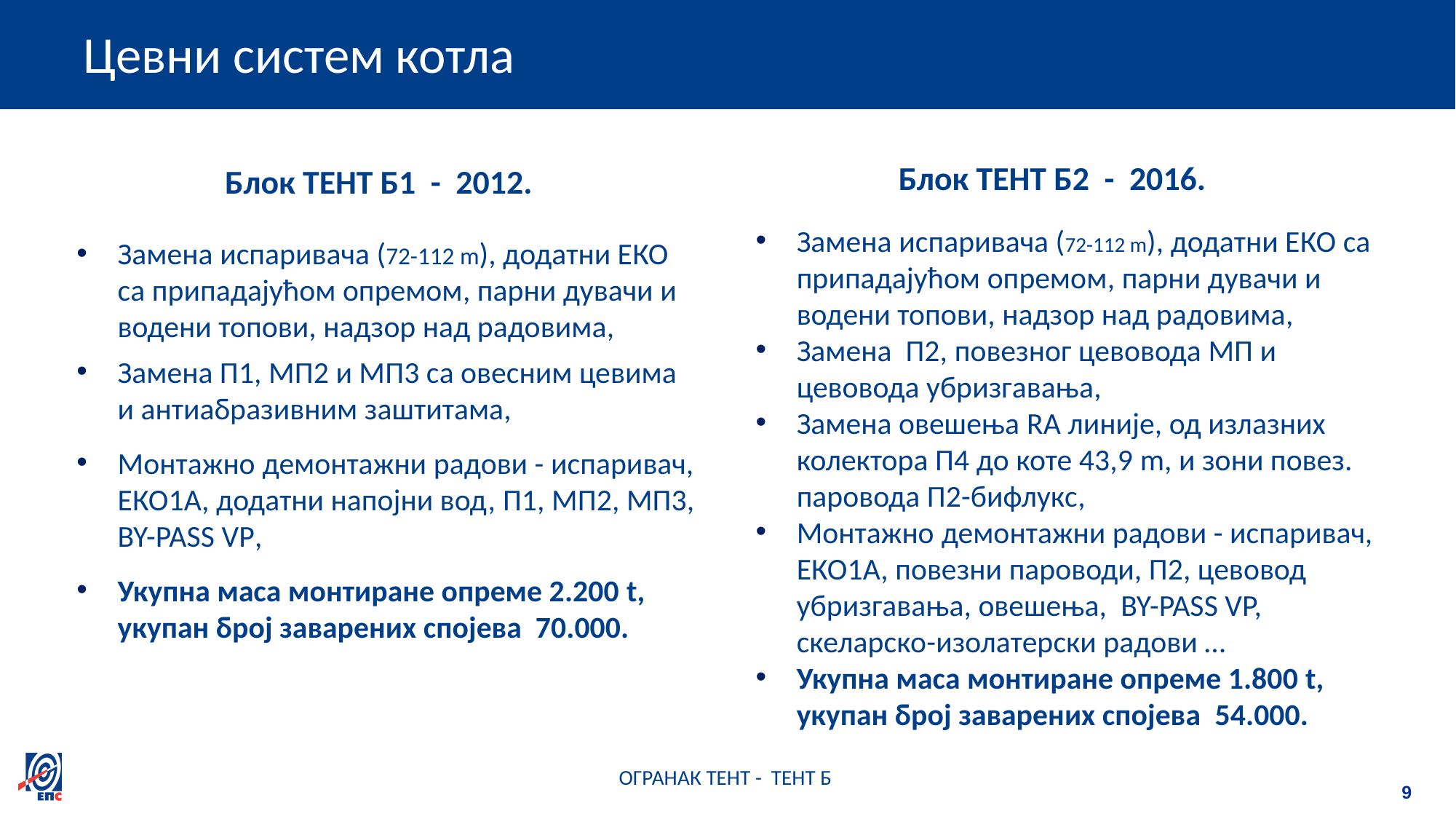

# Цевни систем котла
Блок ТЕНТ Б1  -  2012.
Блок ТЕНТ Б2  -  2016.
Замена испаривача (72-112 m), додатни ЕКО са припадајућом опремом, парни дувачи и водени топови, надзор над радовима,
Замена  П2, повезног цевовода МП и цевовода убризгавања,
Замена овешења RА линије, од излазних колектора П4 до коте 43,9 m, и зони повез. паровода П2-бифлукс,
Mонтажно демонтажни радови - испаривач, ЕКО1А, повезни пароводи, П2, цевовод убризгавања, овешења,  BY-PASS VP, скеларско-изолатерски радови …
Укупна маса монтиране опреме 1.800 t, укупан број заварених спојева  54.000.

Замена испаривача (72-112 m), додатни ЕКО са припадајућом опремом, парни дувачи и водени топови, надзор над радовима,
Замена П1, МП2 и МП3 са овесним цевима  и антиабразивним заштитама,
Mонтажно демонтажни радови - испаривач, ЕКО1А, додатни напојни вод, П1, МП2, МП3, BY-PASS VP,
Укупна маса монтиране опреме 2.200 t, укупан број заварених спојева  70.000.
ОГРАНАК ТЕНТ -  ТЕНТ Б